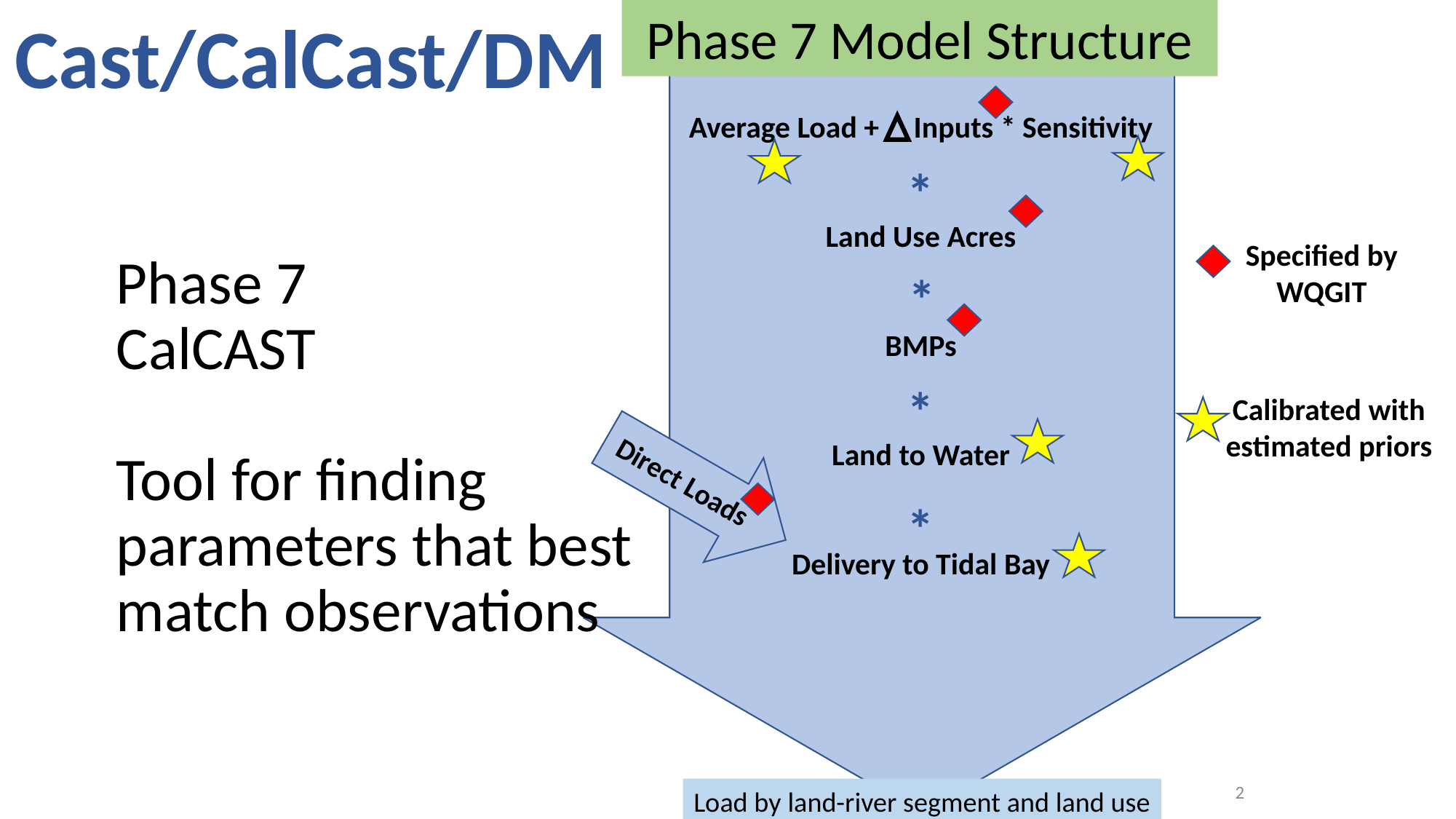

Phase 7 Model Structure

Cast/CalCast/DM

Average Load +     Inputs * Sensitivity

Land Use Acres

BMPs

Land to Water

Delivery to Tidal Bay

*

Phase 7
CalCAST
Tool for finding parameters that best match observations
Specified by WQGIT

*

*
Calibrated with estimated priors

Direct Loads

*

2
Load by land-river segment and land use